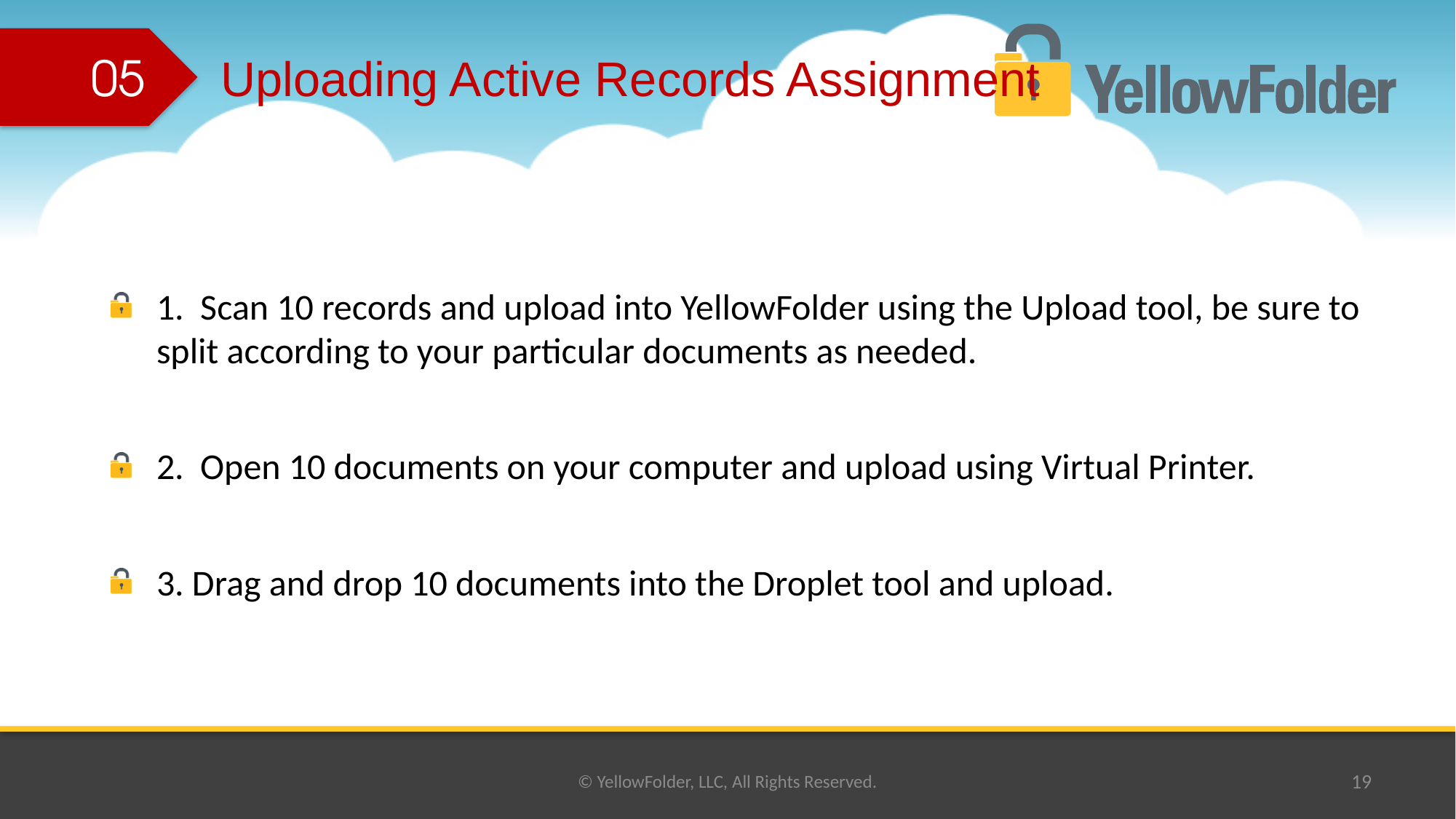

05
# Uploading Active Records Assignment

1.  Scan 10 records and upload into YellowFolder using the Upload tool, be sure to split according to your particular documents as needed.

2.  Open 10 documents on your computer and upload using Virtual Printer.

3. Drag and drop 10 documents into the Droplet tool and upload.
© YellowFolder, LLC, All Rights Reserved.
19